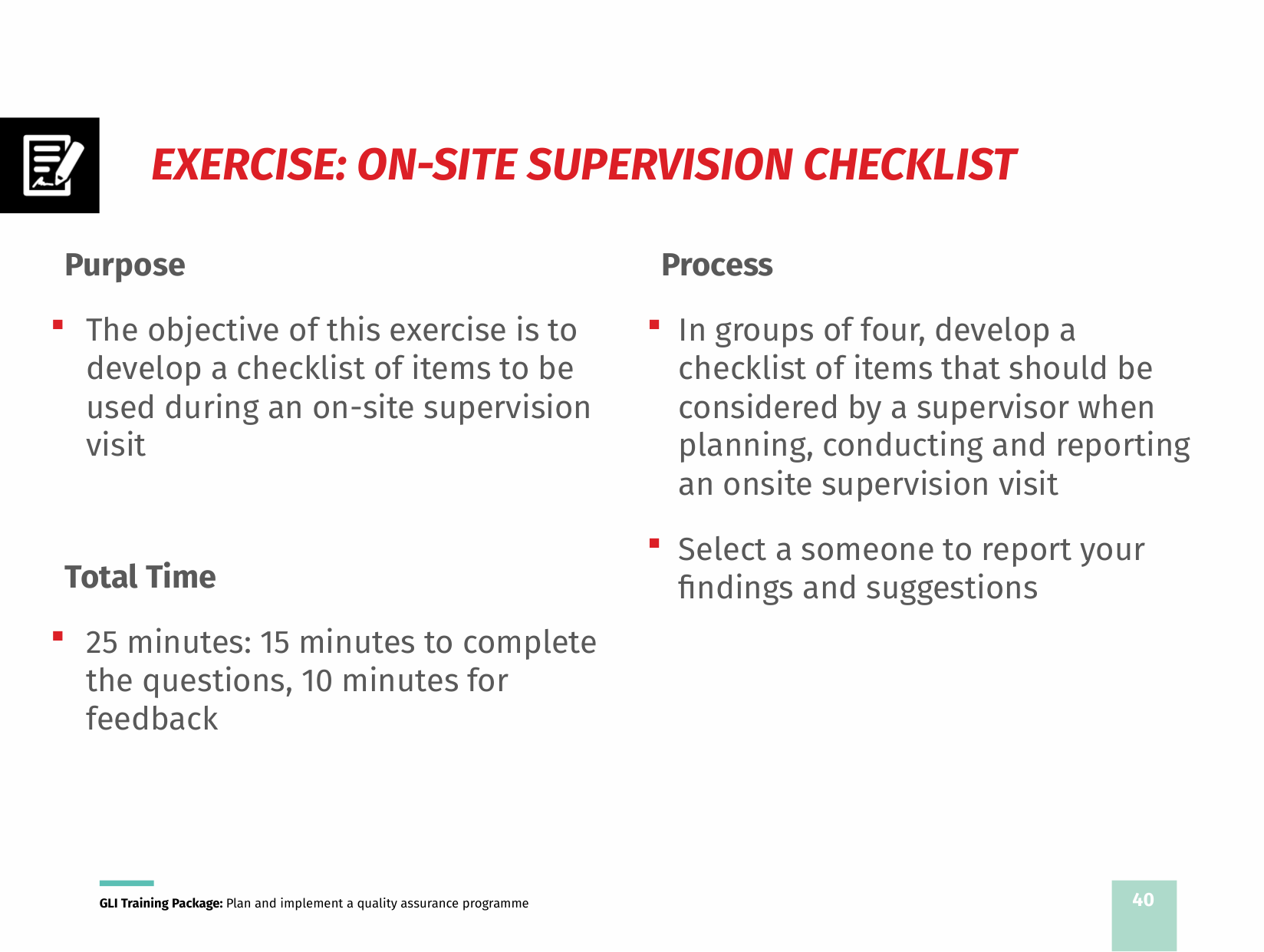

# EXERCISE: ON-SITE SUPERVISION CHECKLIST
Process
In groups of four, develop a checklist of items that should be considered by a supervisor when planning, conducting and reporting an onsite supervision visit
Select a someone to report your findings and suggestions
Purpose
The objective of this exercise is to develop a checklist of items to be used during an on-site supervision visit

Total Time
25 minutes: 15 minutes to complete the questions, 10 minutes for feedback